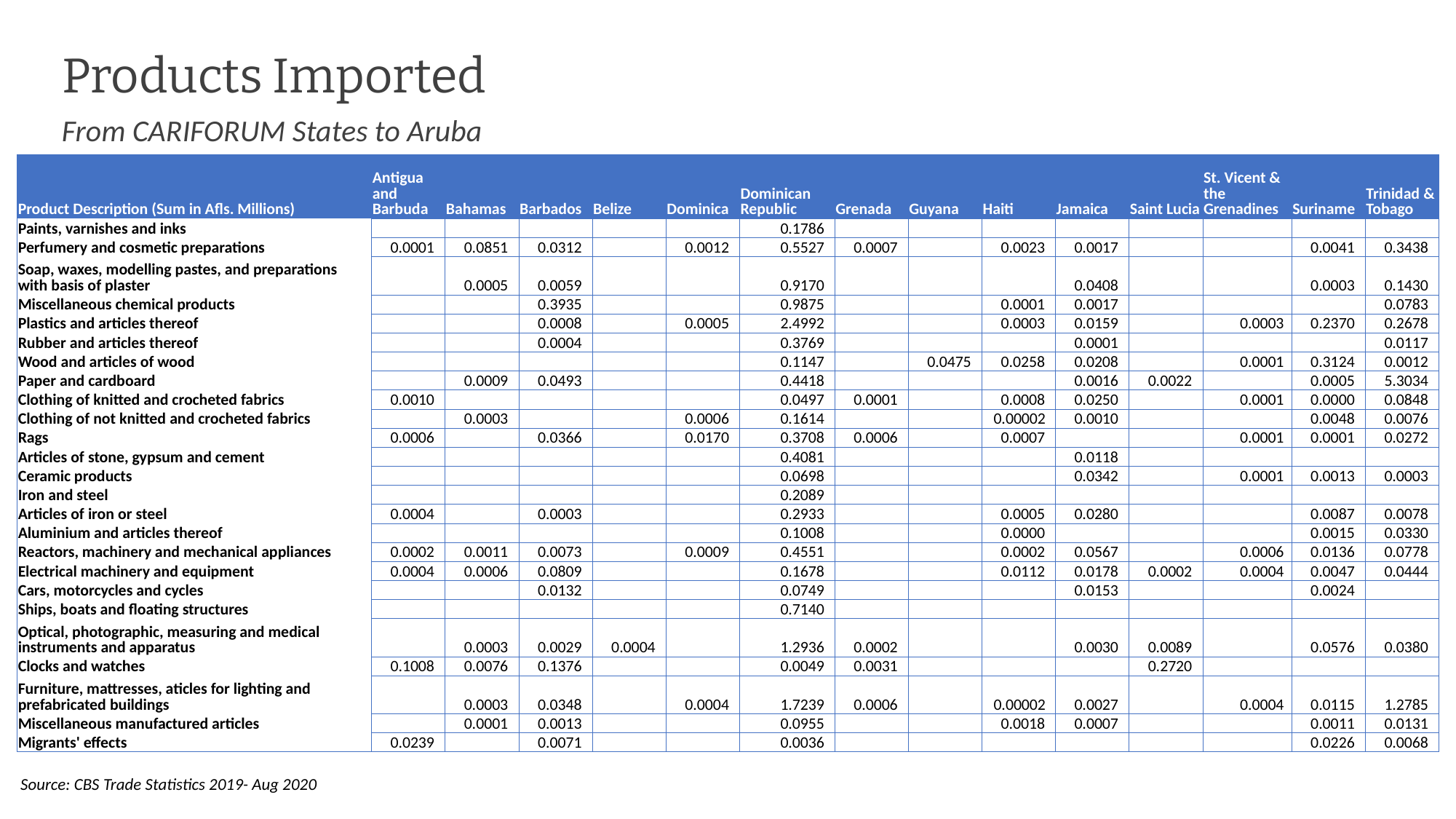

# Products Imported
From CARIFORUM States to Aruba
| Product Description (Sum in Afls. Millions) | Antigua and Barbuda | Bahamas | Barbados | Belize | Dominica | Dominican Republic | Grenada | Guyana | Haiti | Jamaica | Saint Lucia | St. Vicent & the Grenadines | Suriname | Trinidad & Tobago |
| --- | --- | --- | --- | --- | --- | --- | --- | --- | --- | --- | --- | --- | --- | --- |
| Paints, varnishes and inks |  |  |  |  |  | 0.1786 |  |  |  |  |  |  |  |  |
| Perfumery and cosmetic preparations | 0.0001 | 0.0851 | 0.0312 |  | 0.0012 | 0.5527 | 0.0007 |  | 0.0023 | 0.0017 |  |  | 0.0041 | 0.3438 |
| Soap, waxes, modelling pastes, and preparations with basis of plaster |  | 0.0005 | 0.0059 |  |  | 0.9170 |  |  |  | 0.0408 |  |  | 0.0003 | 0.1430 |
| Miscellaneous chemical products |  |  | 0.3935 |  |  | 0.9875 |  |  | 0.0001 | 0.0017 |  |  |  | 0.0783 |
| Plastics and articles thereof |  |  | 0.0008 |  | 0.0005 | 2.4992 |  |  | 0.0003 | 0.0159 |  | 0.0003 | 0.2370 | 0.2678 |
| Rubber and articles thereof |  |  | 0.0004 |  |  | 0.3769 |  |  |  | 0.0001 |  |  |  | 0.0117 |
| Wood and articles of wood |  |  |  |  |  | 0.1147 |  | 0.0475 | 0.0258 | 0.0208 |  | 0.0001 | 0.3124 | 0.0012 |
| Paper and cardboard |  | 0.0009 | 0.0493 |  |  | 0.4418 |  |  |  | 0.0016 | 0.0022 |  | 0.0005 | 5.3034 |
| Clothing of knitted and crocheted fabrics | 0.0010 |  |  |  |  | 0.0497 | 0.0001 |  | 0.0008 | 0.0250 |  | 0.0001 | 0.0000 | 0.0848 |
| Clothing of not knitted and crocheted fabrics |  | 0.0003 |  |  | 0.0006 | 0.1614 |  |  | 0.00002 | 0.0010 |  |  | 0.0048 | 0.0076 |
| Rags | 0.0006 |  | 0.0366 |  | 0.0170 | 0.3708 | 0.0006 |  | 0.0007 |  |  | 0.0001 | 0.0001 | 0.0272 |
| Articles of stone, gypsum and cement |  |  |  |  |  | 0.4081 |  |  |  | 0.0118 |  |  |  |  |
| Ceramic products |  |  |  |  |  | 0.0698 |  |  |  | 0.0342 |  | 0.0001 | 0.0013 | 0.0003 |
| Iron and steel |  |  |  |  |  | 0.2089 |  |  |  |  |  |  |  |  |
| Articles of iron or steel | 0.0004 |  | 0.0003 |  |  | 0.2933 |  |  | 0.0005 | 0.0280 |  |  | 0.0087 | 0.0078 |
| Aluminium and articles thereof |  |  |  |  |  | 0.1008 |  |  | 0.0000 |  |  |  | 0.0015 | 0.0330 |
| Reactors, machinery and mechanical appliances | 0.0002 | 0.0011 | 0.0073 |  | 0.0009 | 0.4551 |  |  | 0.0002 | 0.0567 |  | 0.0006 | 0.0136 | 0.0778 |
| Electrical machinery and equipment | 0.0004 | 0.0006 | 0.0809 |  |  | 0.1678 |  |  | 0.0112 | 0.0178 | 0.0002 | 0.0004 | 0.0047 | 0.0444 |
| Cars, motorcycles and cycles |  |  | 0.0132 |  |  | 0.0749 |  |  |  | 0.0153 |  |  | 0.0024 |  |
| Ships, boats and floating structures |  |  |  |  |  | 0.7140 |  |  |  |  |  |  |  |  |
| Optical, photographic, measuring and medical instruments and apparatus |  | 0.0003 | 0.0029 | 0.0004 |  | 1.2936 | 0.0002 |  |  | 0.0030 | 0.0089 |  | 0.0576 | 0.0380 |
| Clocks and watches | 0.1008 | 0.0076 | 0.1376 |  |  | 0.0049 | 0.0031 |  |  |  | 0.2720 |  |  |  |
| Furniture, mattresses, aticles for lighting and prefabricated buildings |  | 0.0003 | 0.0348 |  | 0.0004 | 1.7239 | 0.0006 |  | 0.00002 | 0.0027 |  | 0.0004 | 0.0115 | 1.2785 |
| Miscellaneous manufactured articles |  | 0.0001 | 0.0013 |  |  | 0.0955 |  |  | 0.0018 | 0.0007 |  |  | 0.0011 | 0.0131 |
| Migrants' effects | 0.0239 |  | 0.0071 |  |  | 0.0036 |  |  |  |  |  |  | 0.0226 | 0.0068 |
Source: CBS Trade Statistics 2019- Aug 2020